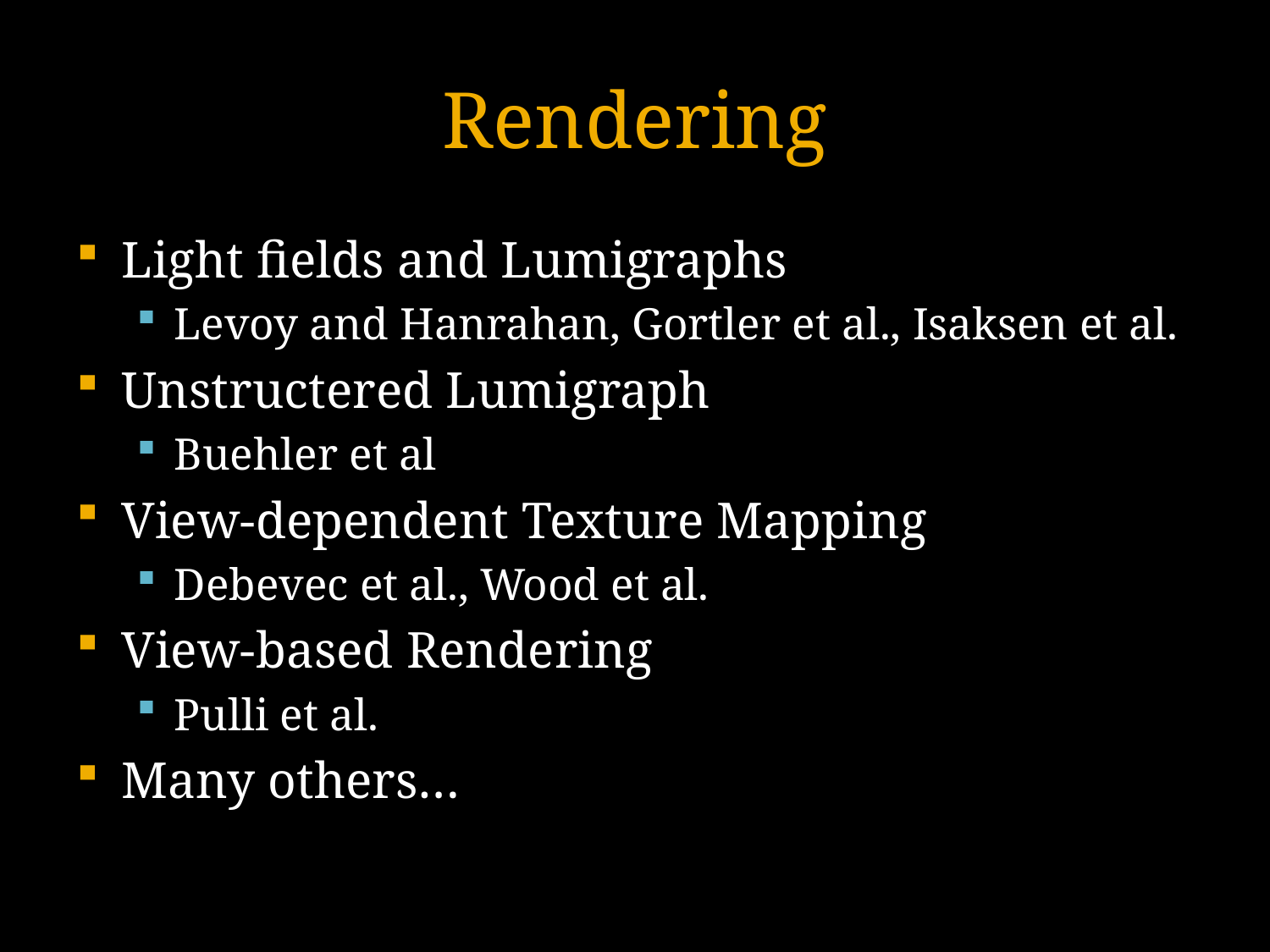

# Rendering
Light fields and Lumigraphs
Levoy and Hanrahan, Gortler et al., Isaksen et al.
Unstructered Lumigraph
Buehler et al
View-dependent Texture Mapping
Debevec et al., Wood et al.
View-based Rendering
Pulli et al.
Many others…